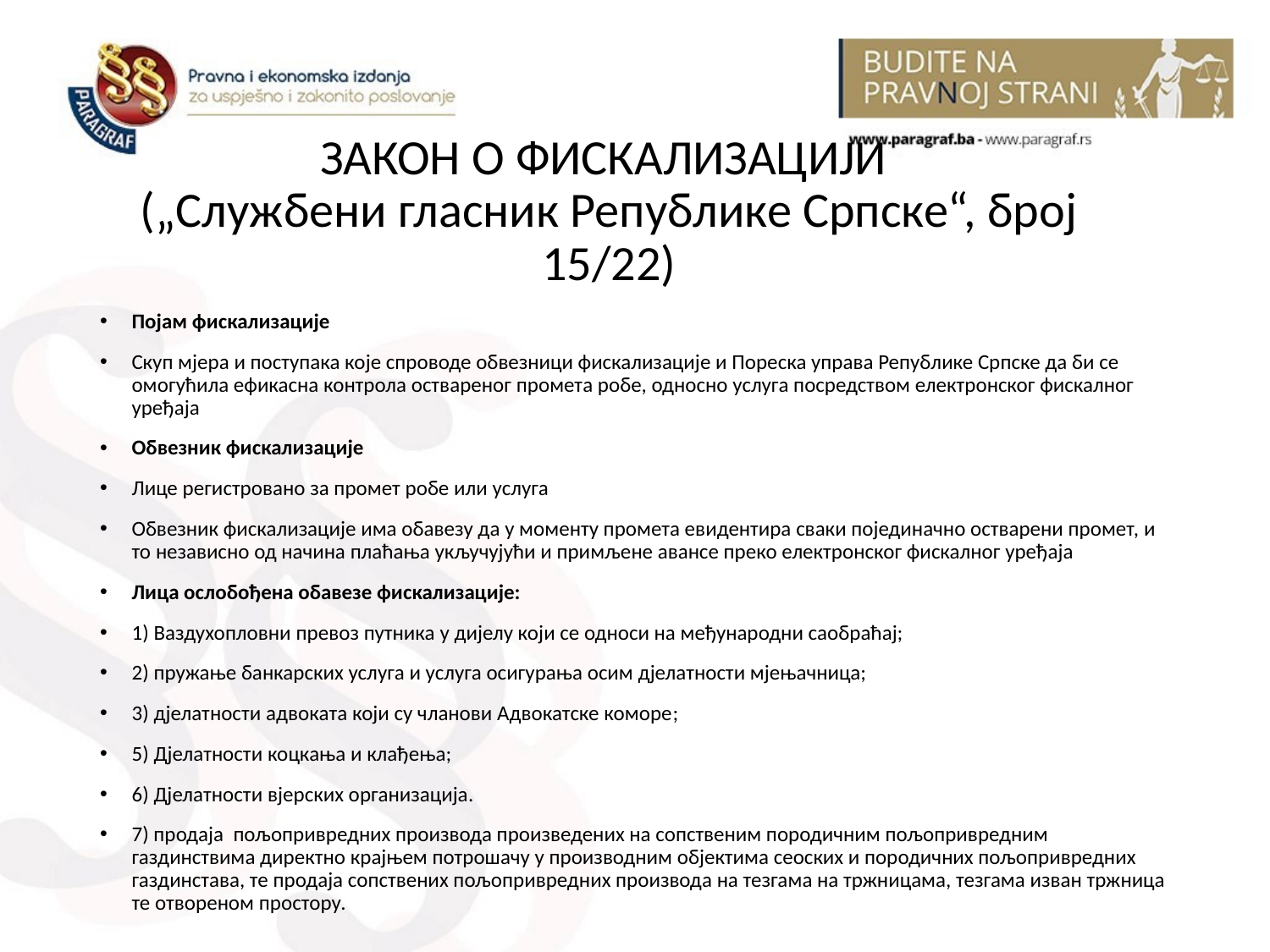

# ЗАКОН О ФИСКАЛИЗАЦИЈИ („Службени гласник Републике Српске“, број 15/22)

Појам фискализације
Скуп мјера и поступака које спроводе обвезници фискализације и Пореска управа Републике Српске да би се омогућила ефикасна контрола оствареног промета робе, односно услуга посредством електронског фискалног уређаја
Обвезник фискализације
Лице регистровано за промет робе или услуга
Обвезник фискализације има обавезу да у моменту промета евидентира сваки појединачно остварени промет, и то независно од начина плаћања укључујући и примљене авансе преко електронског фискалног уређаја
Лица ослобођена обавезе фискализације:
1) Ваздухопловни превоз путника у дијелу који се односи на међународни саобраћај;
2) пружање банкарских услуга и услуга осигурања осим дјелатности мјењачница;
3) дјелатности адвоката који су чланови Адвокатске коморе;
5) Дјелатности коцкања и клађења;
6) Дјелатности вјерских организација.
7) продаја  пољопривредних производа произведених на сопственим породичним пољопривредним газдинствима директно крајњем потрошачу у производним објектима сеоских и породичних пољопривредних газдинстава, те продаја сопствених пољопривредних производа на тезгама на тржницама, тезгама изван тржница те отвореном простору.